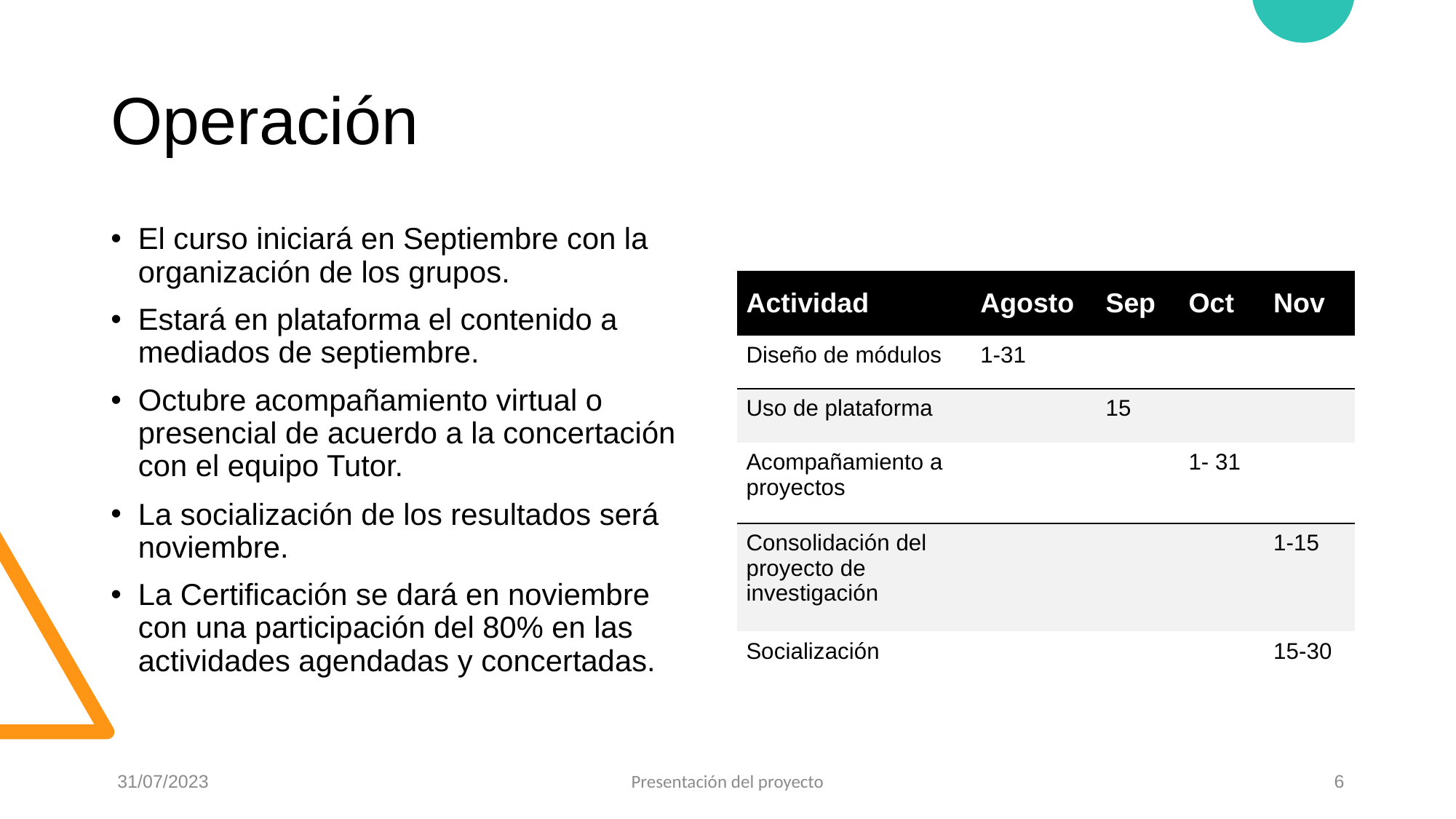

# Operación
El curso iniciará en Septiembre con la organización de los grupos.
Estará en plataforma el contenido a mediados de septiembre.
Octubre acompañamiento virtual o presencial de acuerdo a la concertación con el equipo Tutor.
La socialización de los resultados será noviembre.
La Certificación se dará en noviembre con una participación del 80% en las actividades agendadas y concertadas.

| Actividad | Agosto | Sep | Oct | Nov |
| --- | --- | --- | --- | --- |
| Diseño de módulos | 1-31 |  |  |  |
| Uso de plataforma |  | 15 |  |  |
| Acompañamiento a proyectos |  |  | 1- 31 |  |
| Consolidación del proyecto de investigación |  |  |  | 1-15 |
| Socialización |  |  |  | 15-30 |
31/07/2023
Presentación del proyecto
6